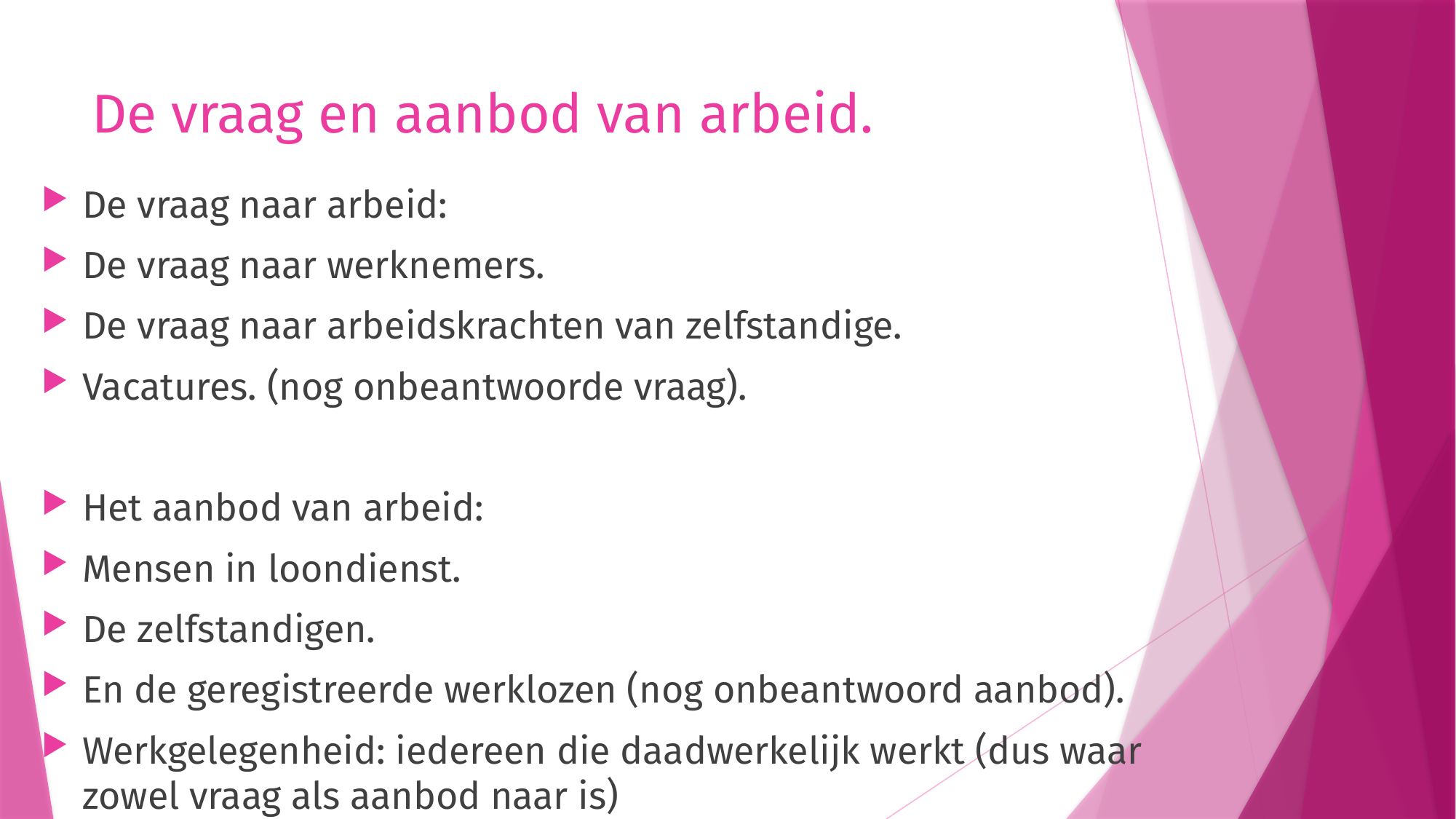

# De vraag en aanbod van arbeid.
De vraag naar arbeid:
De vraag naar werknemers.
De vraag naar arbeidskrachten van zelfstandige.
Vacatures. (nog onbeantwoorde vraag).

Het aanbod van arbeid:
Mensen in loondienst.
De zelfstandigen.
En de geregistreerde werklozen (nog onbeantwoord aanbod).
Werkgelegenheid: iedereen die daadwerkelijk werkt (dus waar zowel vraag als aanbod naar is)